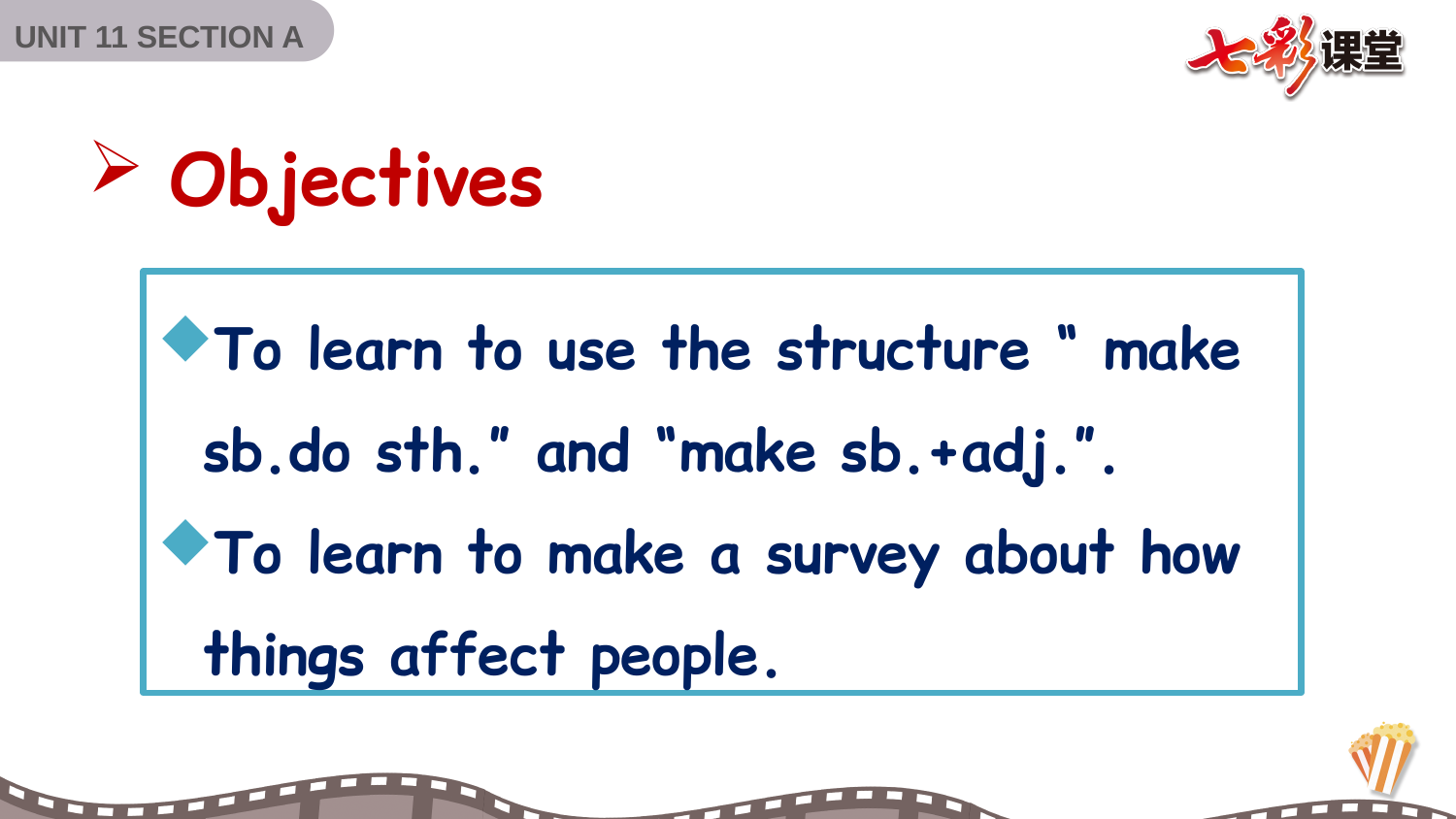

Objectives
To learn to use the structure “ make sb.do sth.” and “make sb.+adj.”.
To learn to make a survey about how things affect people.